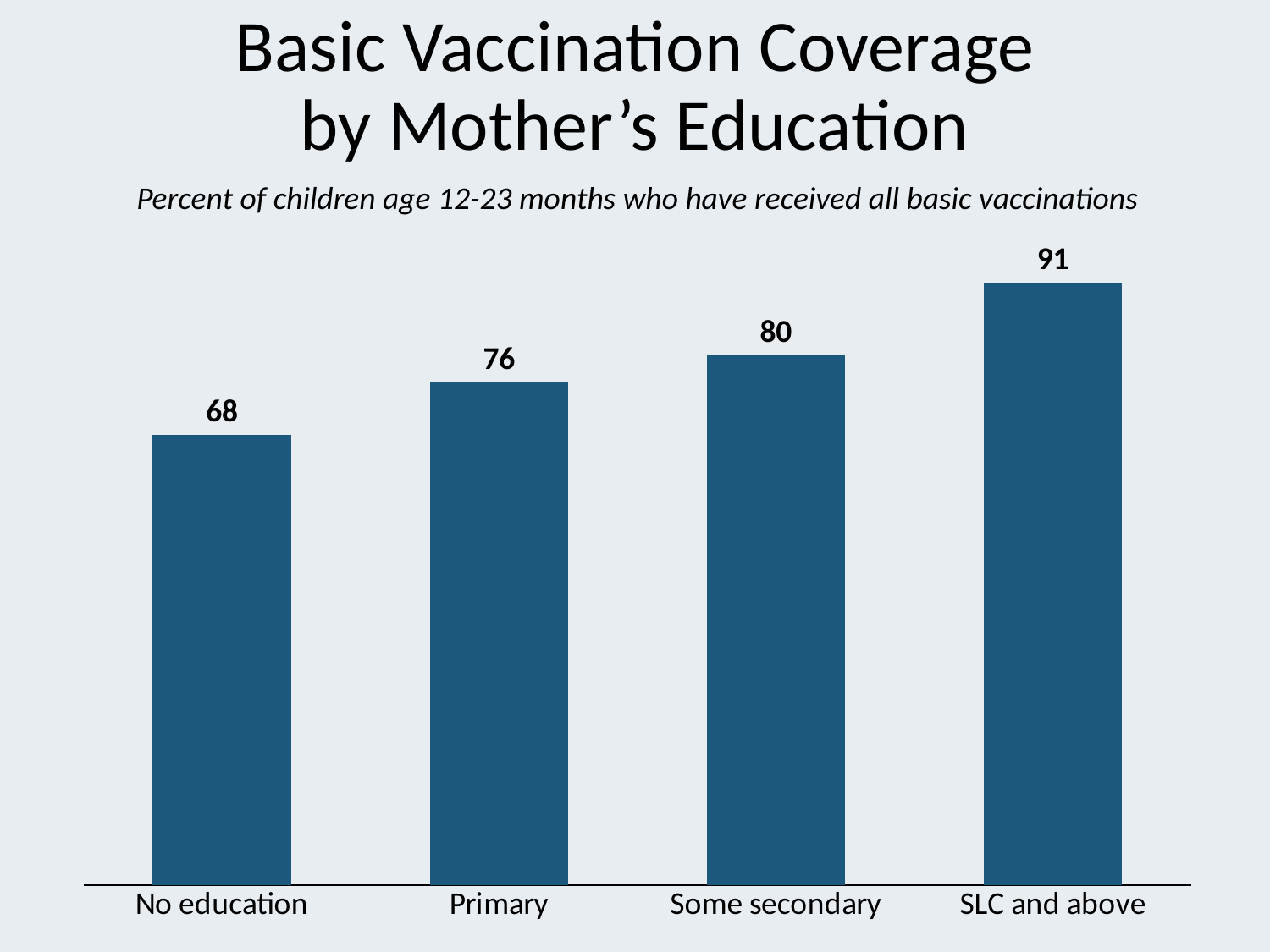

# Basic Vaccination Coverage by Mother’s Education
Percent of children age 12-23 months who have received all basic vaccinations

### Chart

| Category | Series 1 |
|---|---|
| No education | 68.0 |
| Primary | 76.0 |
| Some secondary | 80.0 |
| SLC and above | 91.0 |